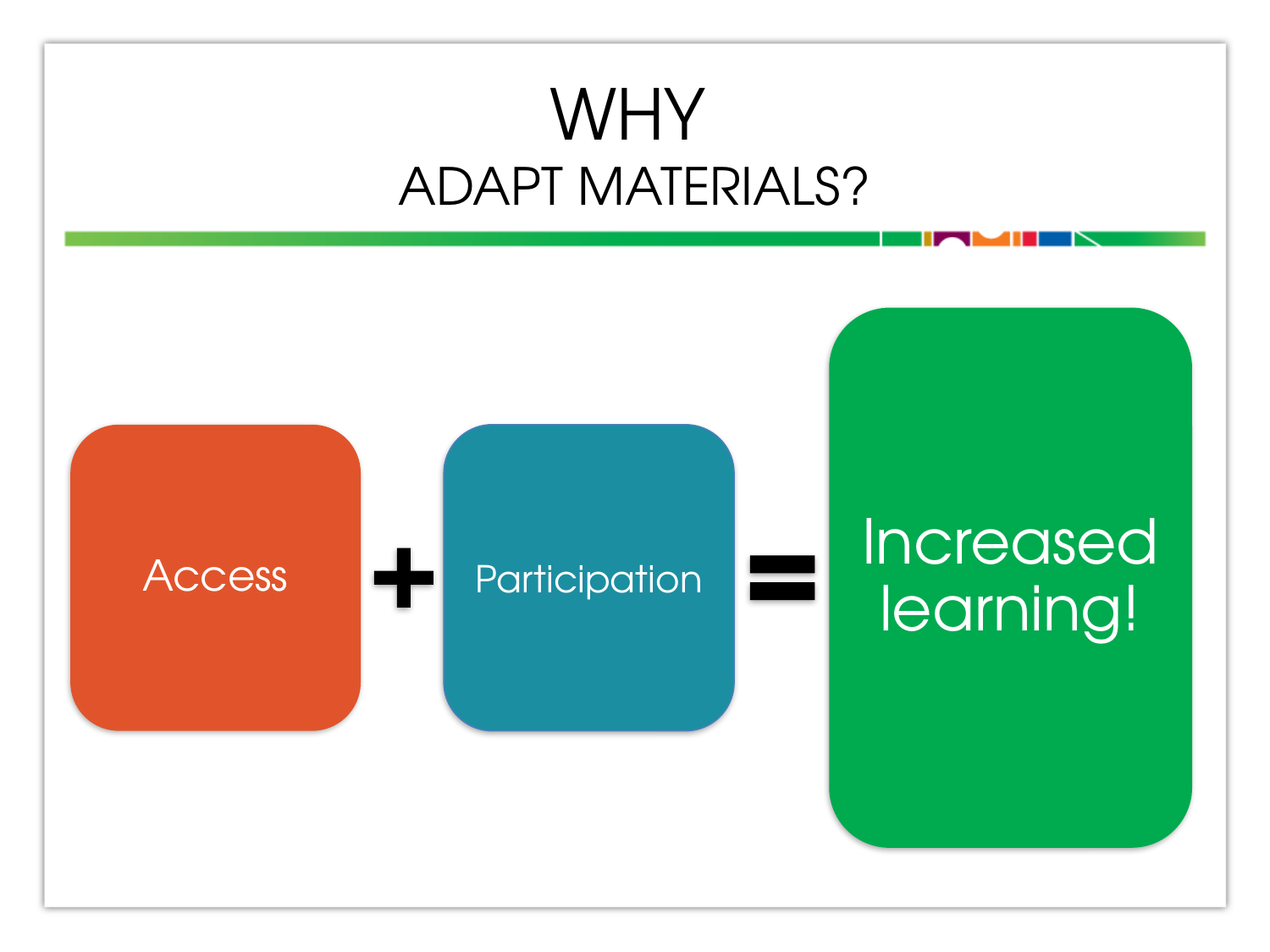

# Why Adapt materials?
Increased learning!
Access
Participation